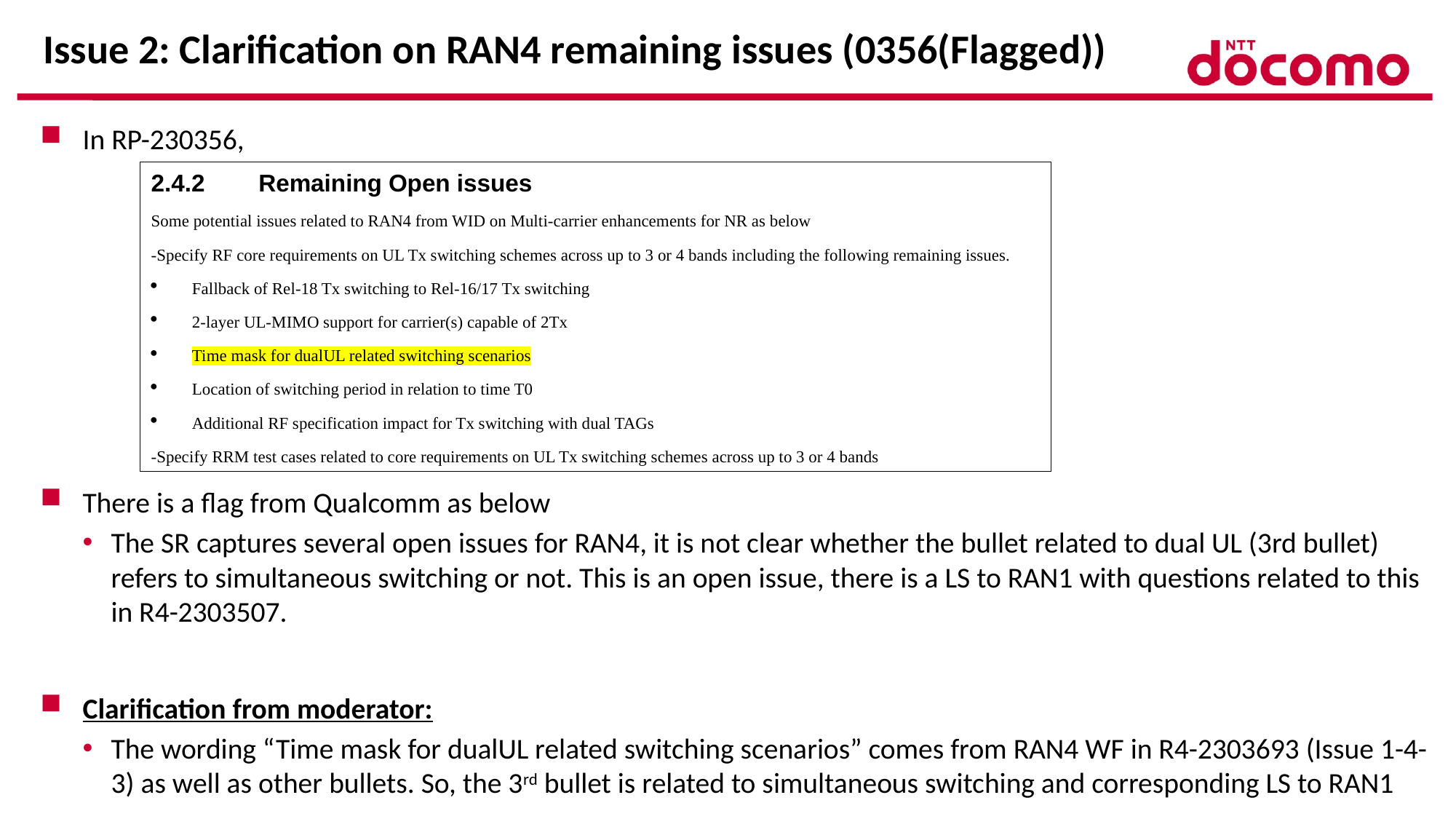

# Issue 2: Clarification on RAN4 remaining issues (0356(Flagged))
In RP-230356,

There is a flag from Qualcomm as below
The SR captures several open issues for RAN4, it is not clear whether the bullet related to dual UL (3rd bullet) refers to simultaneous switching or not. This is an open issue, there is a LS to RAN1 with questions related to this in R4-2303507.

Clarification from moderator:
The wording “Time mask for dualUL related switching scenarios” comes from RAN4 WF in R4-2303693 (Issue 1-4-3) as well as other bullets. So, the 3rd bullet is related to simultaneous switching and corresponding LS to RAN1
2.4.2	Remaining Open issues
Some potential issues related to RAN4 from WID on Multi-carrier enhancements for NR as below
-Specify RF core requirements on UL Tx switching schemes across up to 3 or 4 bands including the following remaining issues.
Fallback of Rel-18 Tx switching to Rel-16/17 Tx switching
2-layer UL-MIMO support for carrier(s) capable of 2Tx
Time mask for dualUL related switching scenarios
Location of switching period in relation to time T0
Additional RF specification impact for Tx switching with dual TAGs
-Specify RRM test cases related to core requirements on UL Tx switching schemes across up to 3 or 4 bands